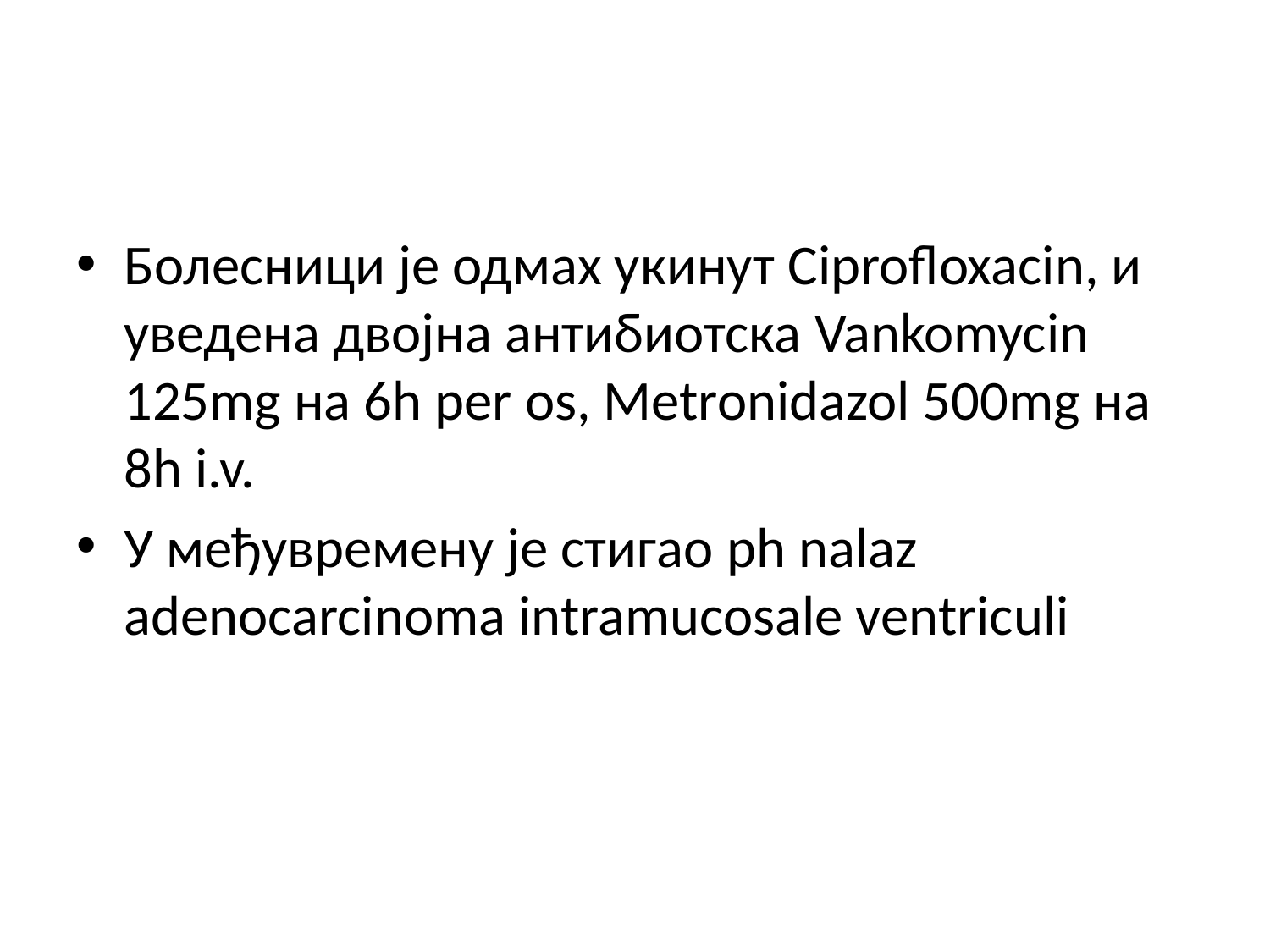

#
Болесници је одмах укинут Ciprofloxacin, и уведена двојна антибиотска Vankomycin 125mg на 6h per os, Metronidazol 500mg нa 8h i.v.
У међувремену је стигао ph nalaz adenocarcinoma intramucosale ventriculi